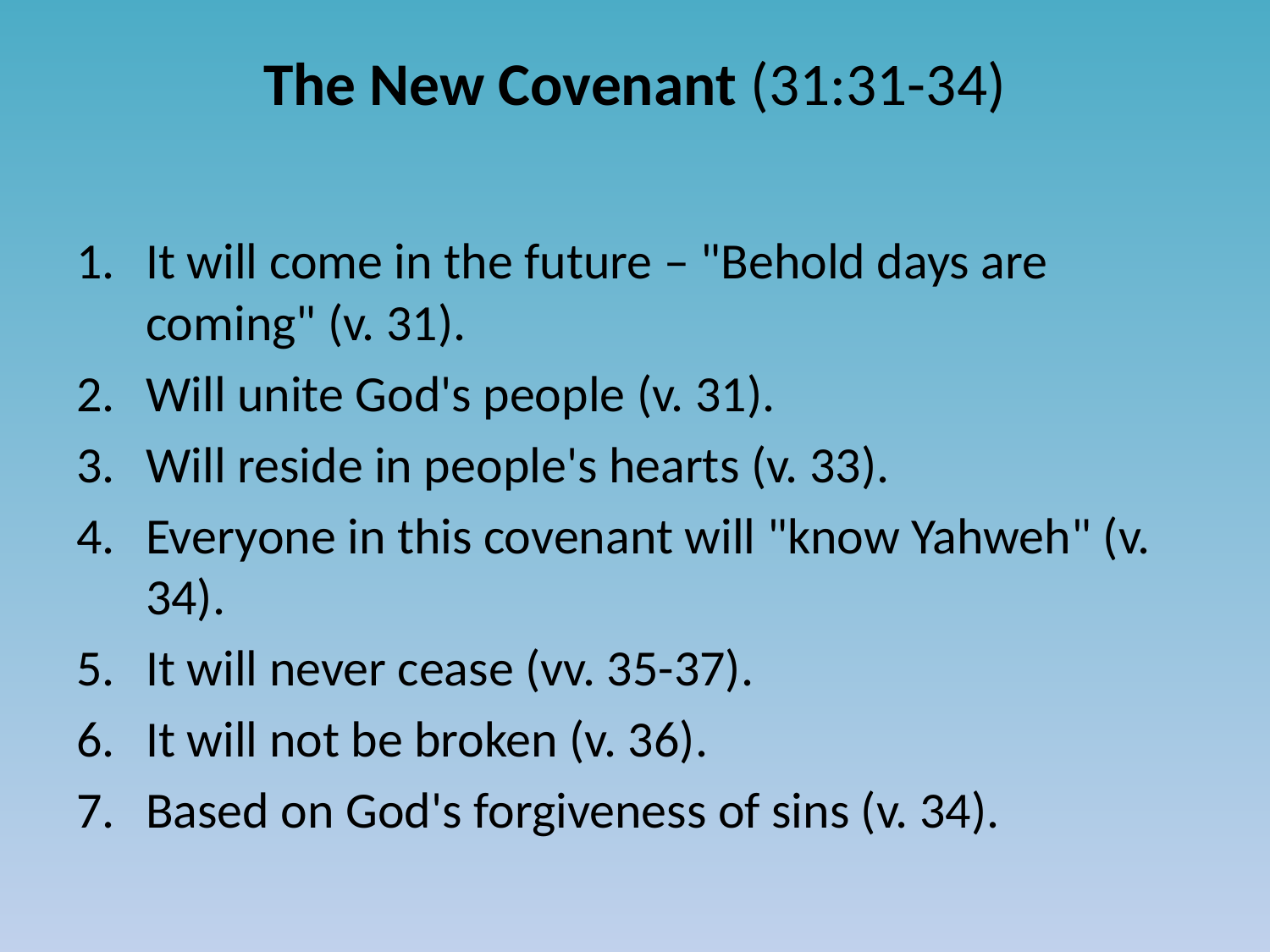

# The New Covenant (31:31-34)
It will come in the future – "Behold days are coming" (v. 31).
Will unite God's people (v. 31).
Will reside in people's hearts (v. 33).
Everyone in this covenant will "know Yahweh" (v. 34).
It will never cease (vv. 35-37).
It will not be broken (v. 36).
Based on God's forgiveness of sins (v. 34).